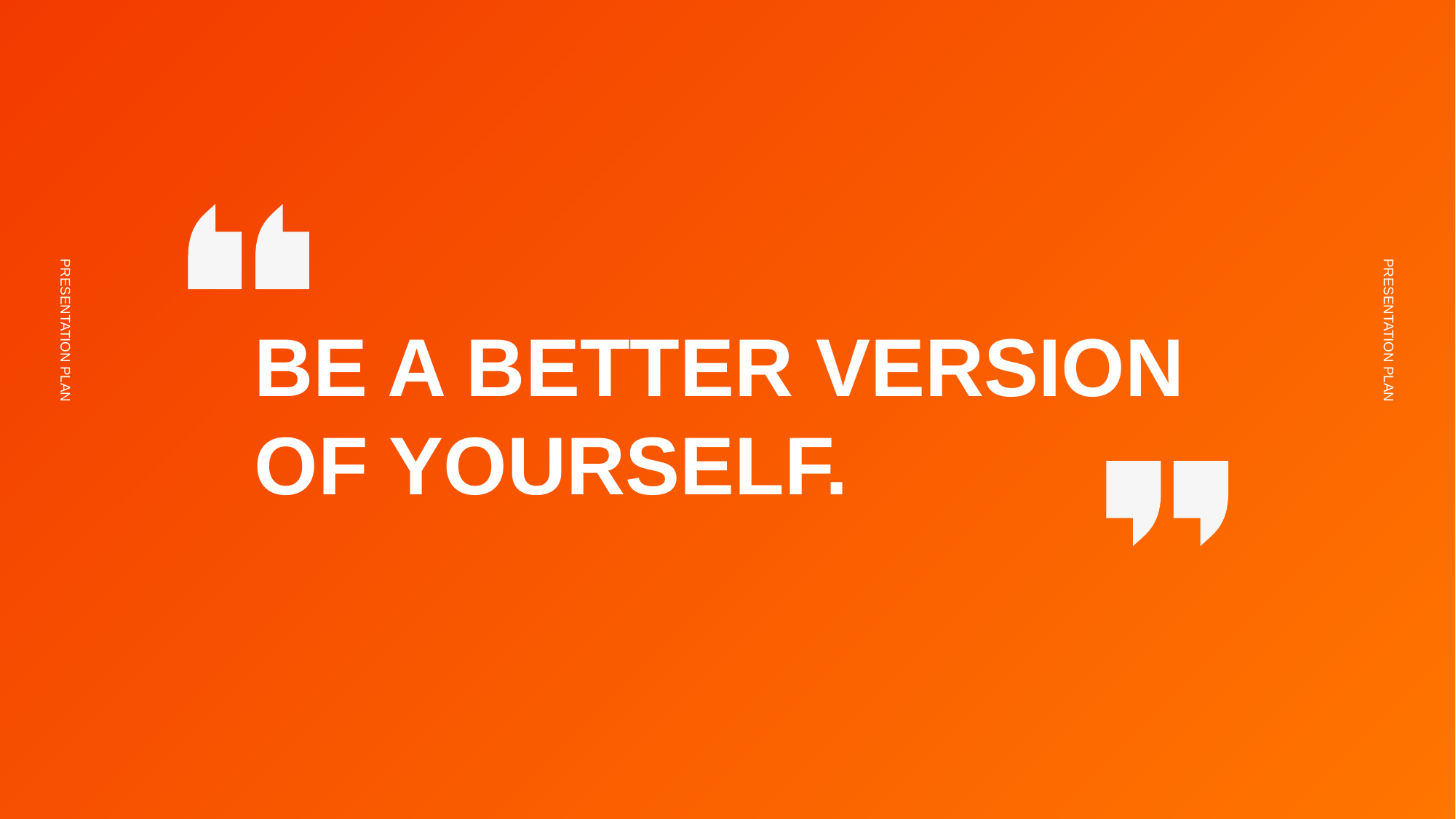

PRESENTATION PLAN
PRESENTATION PLAN
BE A BETTER VERSION OF YOURSELF.